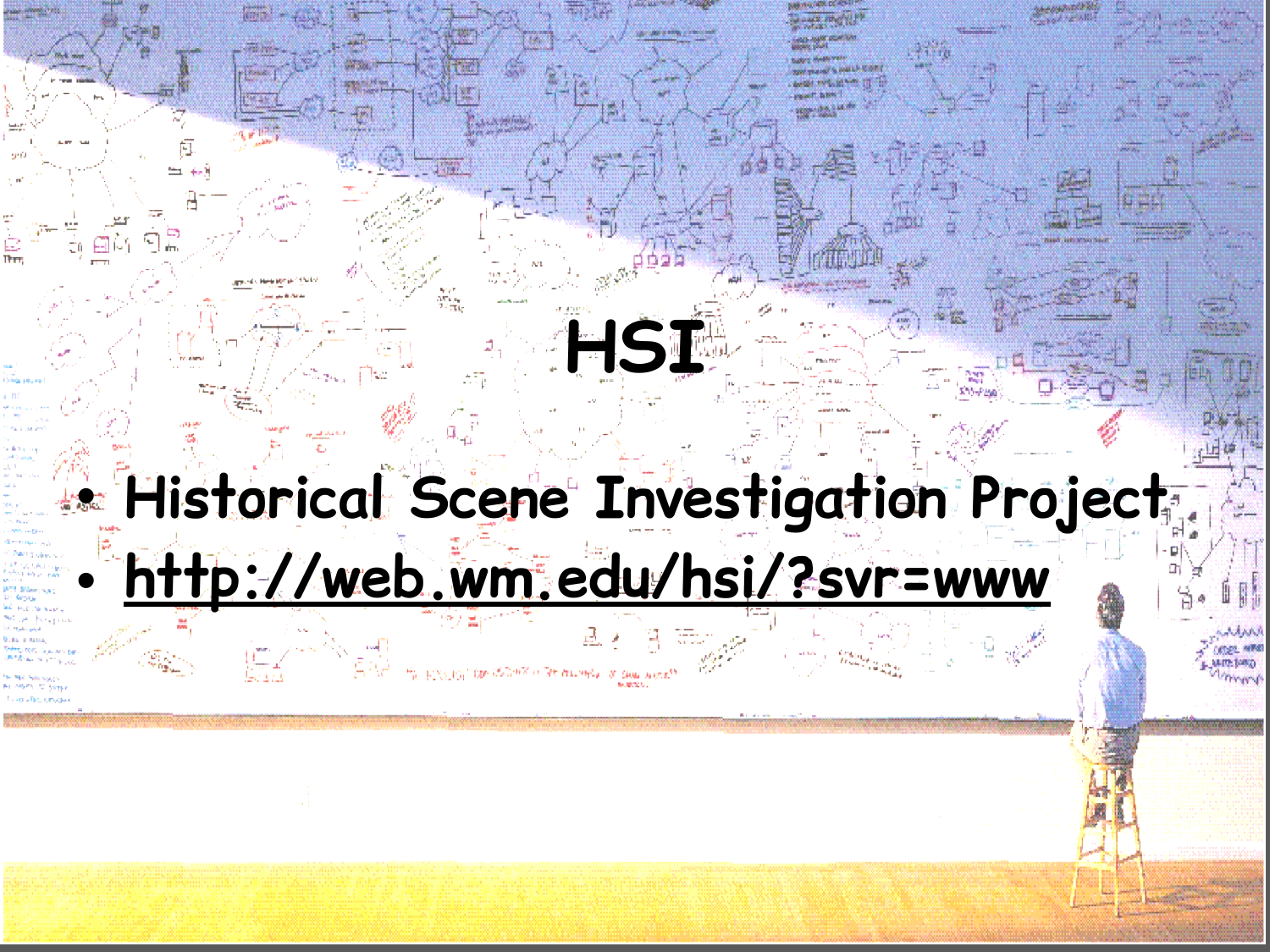

# HSI
Historical Scene Investigation Project
http://web.wm.edu/hsi/?svr=www